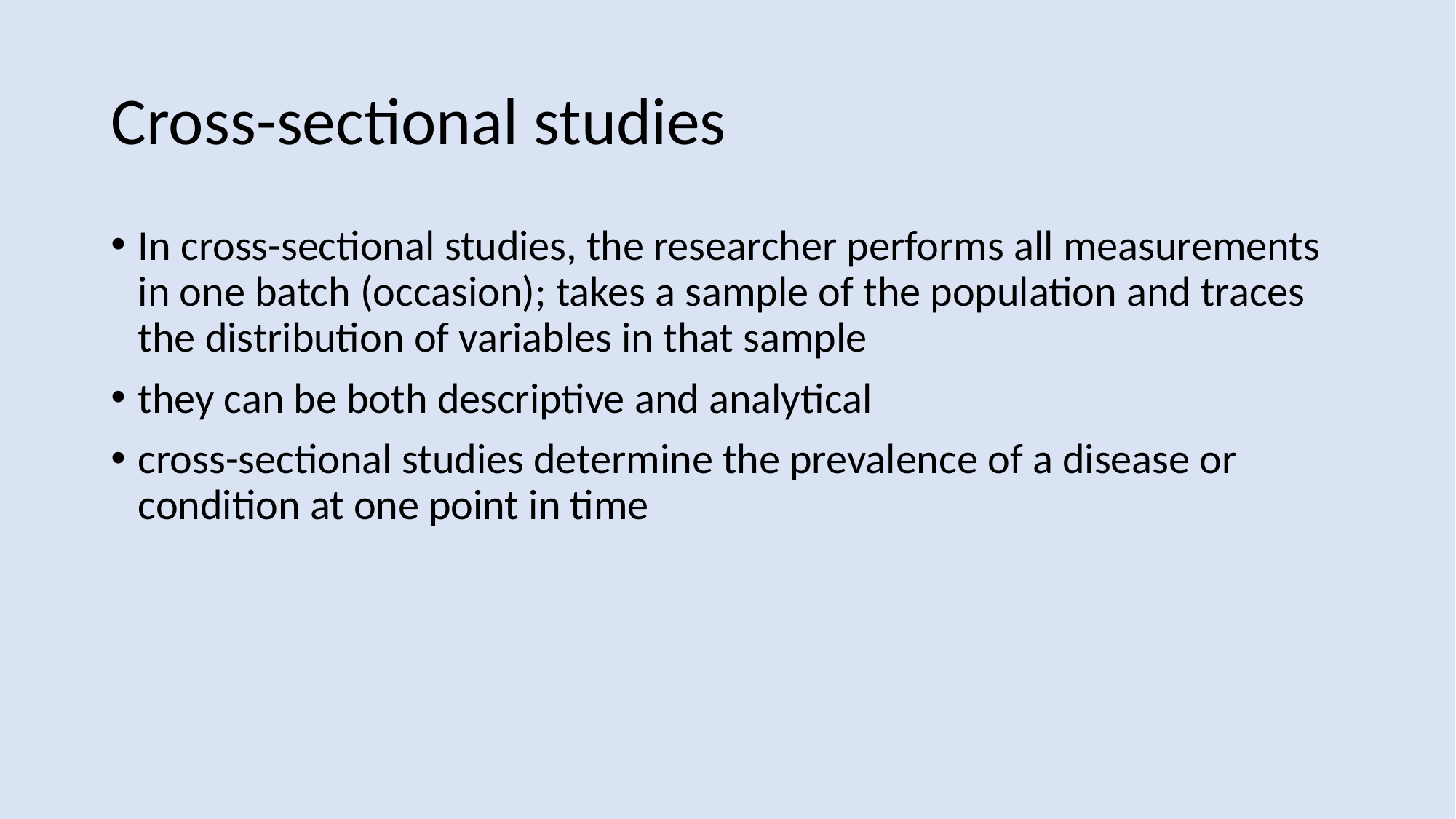

# Cross-sectional studies
In cross-sectional studies, the researcher performs all measurements in one batch (occasion); takes a sample of the population and traces the distribution of variables in that sample
they can be both descriptive and analytical
cross-sectional studies determine the prevalence of a disease or condition at one point in time